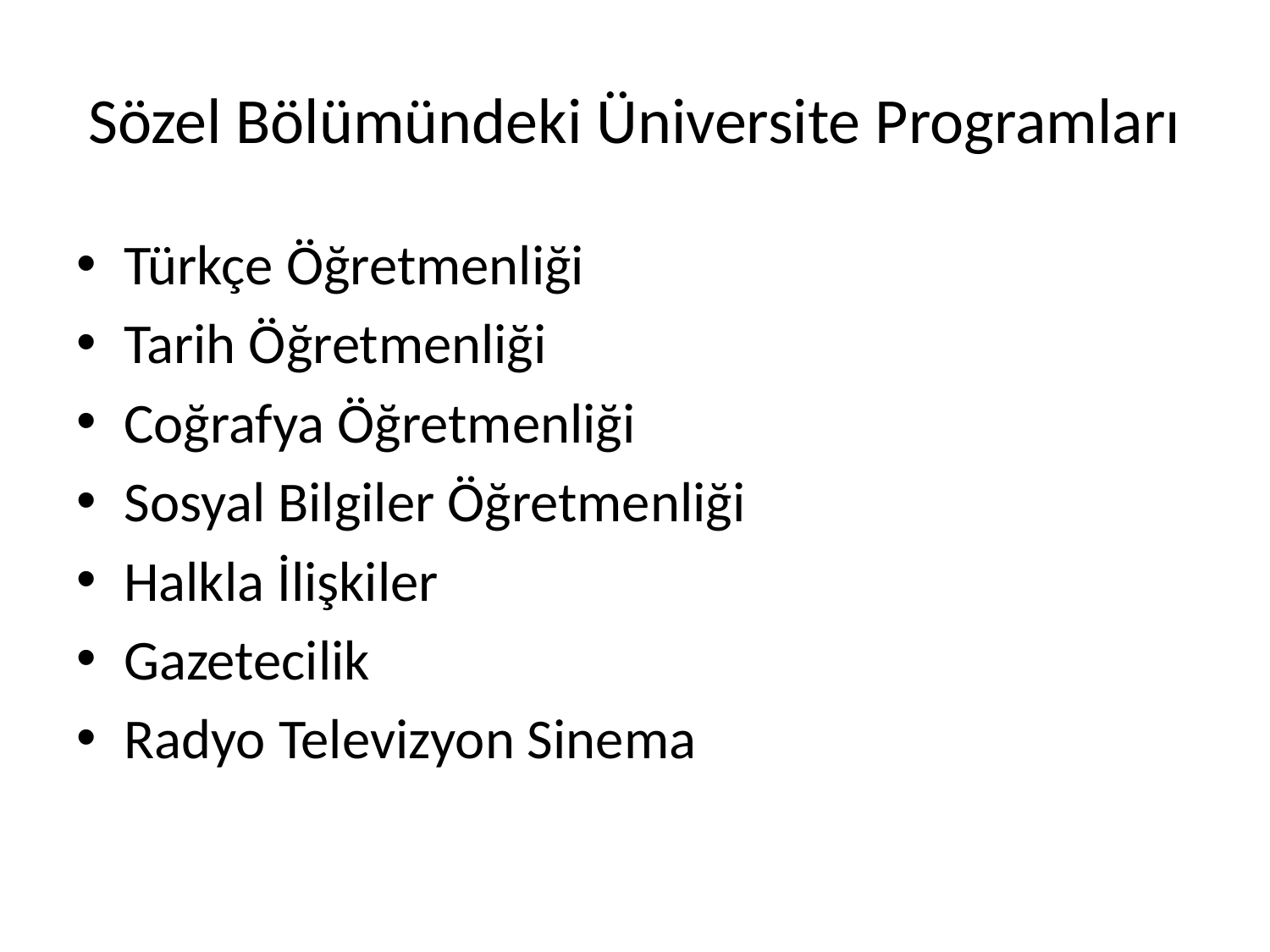

# Sözel Bölümündeki Üniversite Programları
Türkçe Öğretmenliği
Tarih Öğretmenliği
Coğrafya Öğretmenliği
Sosyal Bilgiler Öğretmenliği
Halkla İlişkiler
Gazetecilik
Radyo Televizyon Sinema